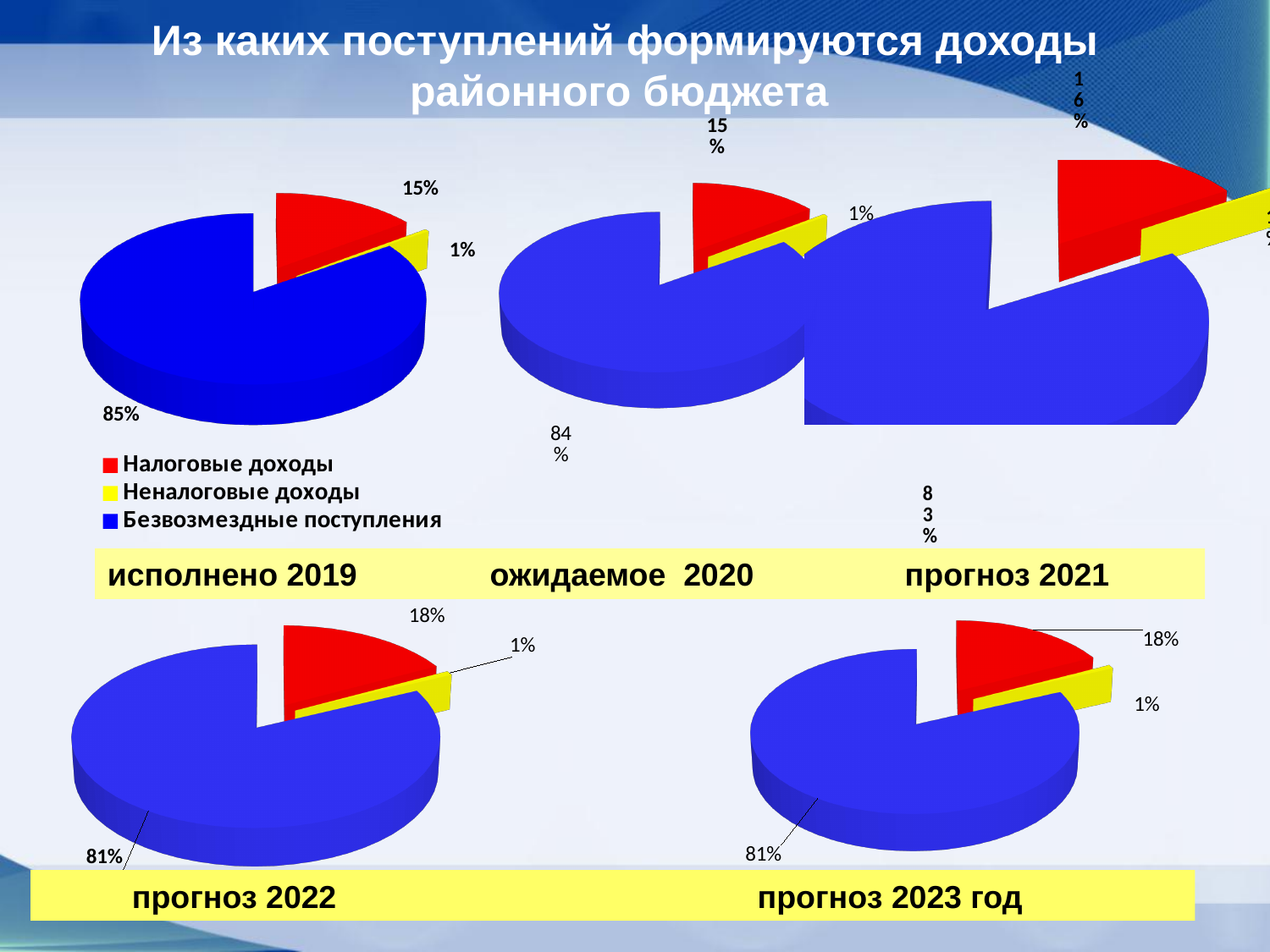

# Из каких поступлений формируются доходы районного бюджета

[unsupported chart]

[unsupported chart]

[unsupported chart]

исполнено 2019               ожидаемое  2020 	    прогноз 2021

[unsupported chart]

[unsupported chart]

          прогноз 2022
прогноз 2023 год